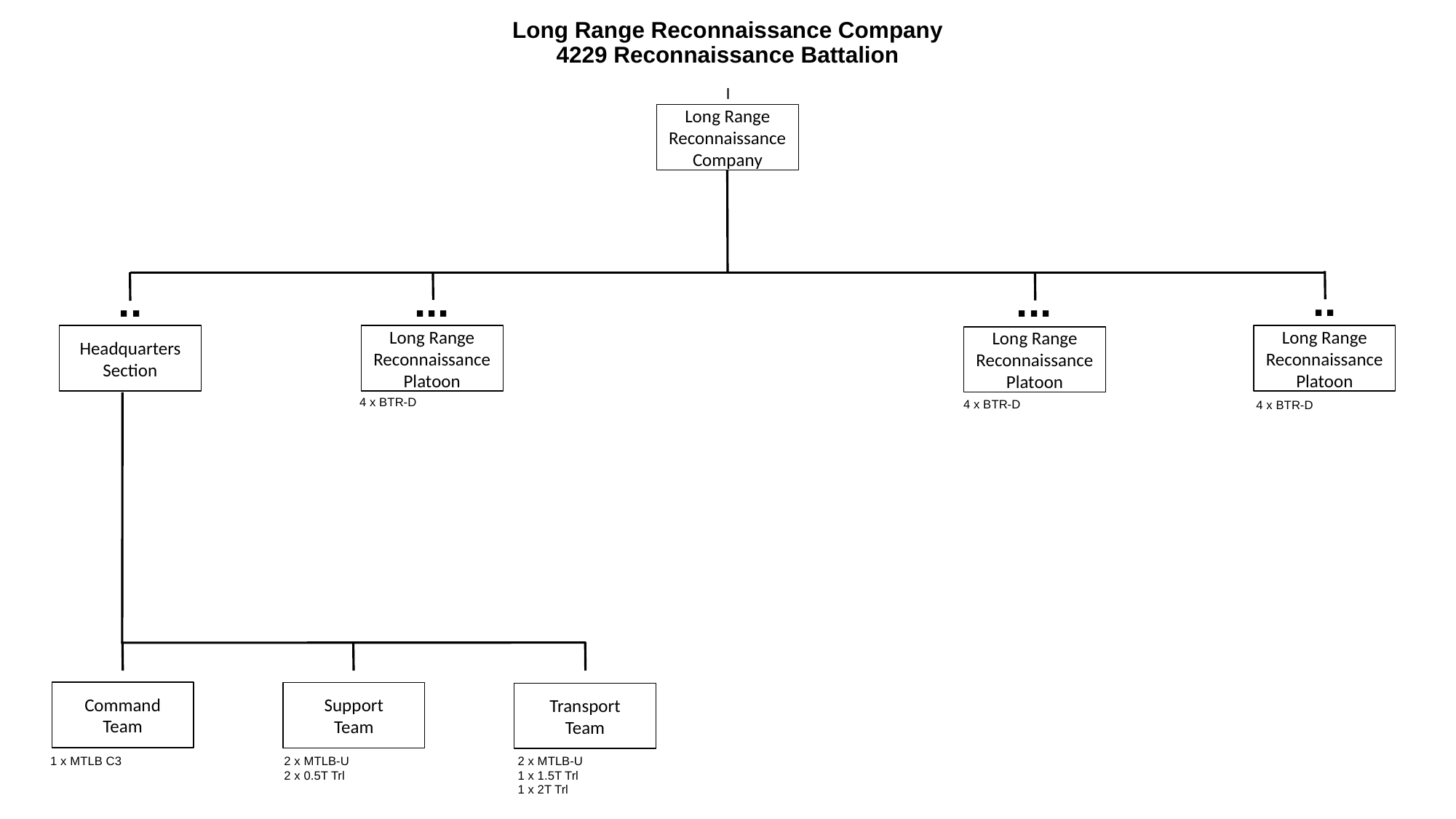

# Long Range Reconnaissance Company 4229 Reconnaissance Battalion
I
Long Range Reconnaissance
Company
..
...
...
..
Headquarters
Section
Long Range Reconnaissance
Platoon
Long Range Reconnaissance
Platoon
Long Range Reconnaissance
Platoon
4 x BTR-D
4 x BTR-D
4 x BTR-D
Command
Team
Support
Team
Transport
Team
1 x MTLB C3
2 x MTLB-U
2 x 0.5T Trl
2 x MTLB-U
1 x 1.5T Trl
1 x 2T Trl